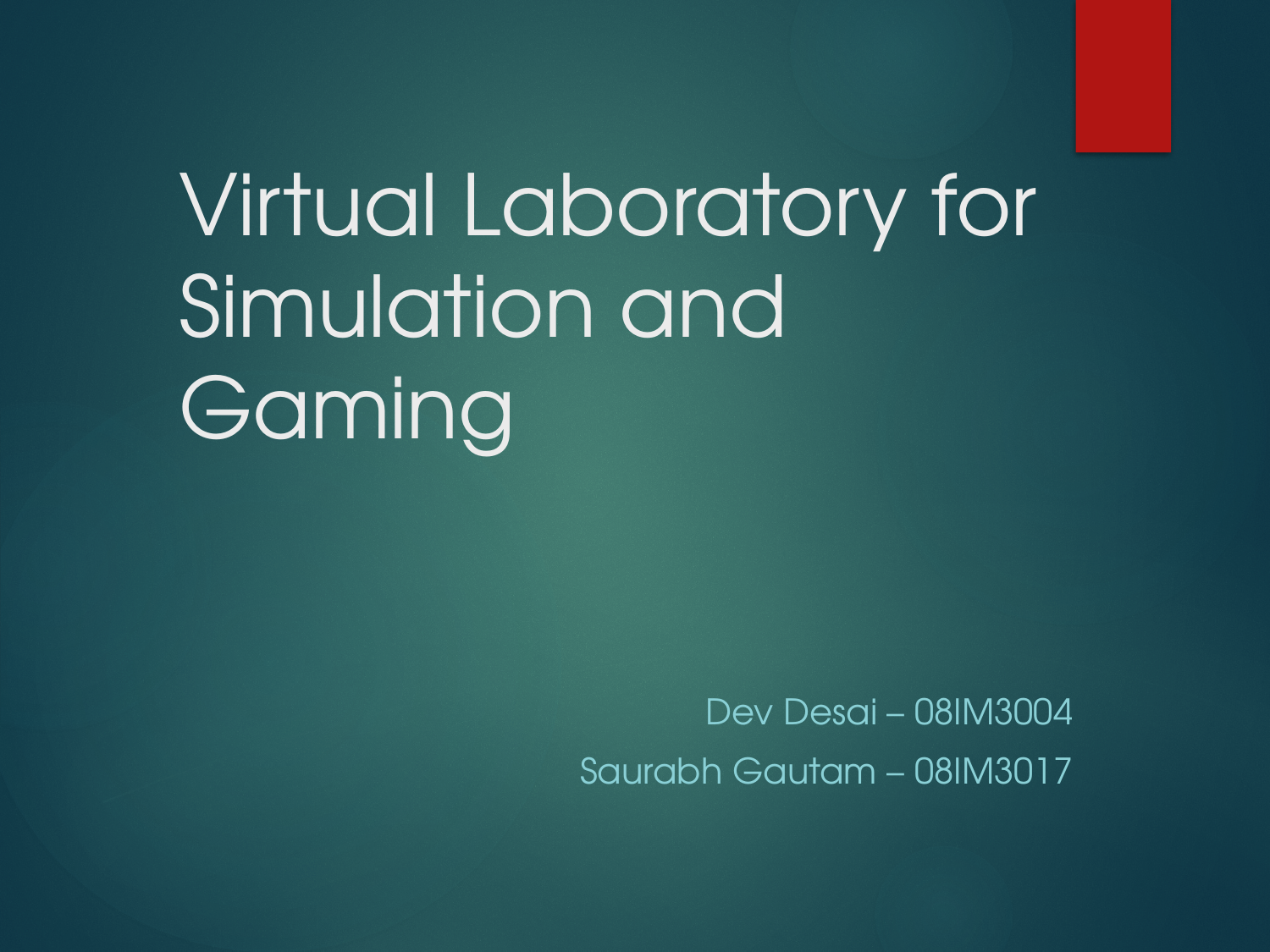

# Virtual Laboratory for Simulation and Gaming
Dev Desai – 08IM3004
Saurabh Gautam – 08IM3017